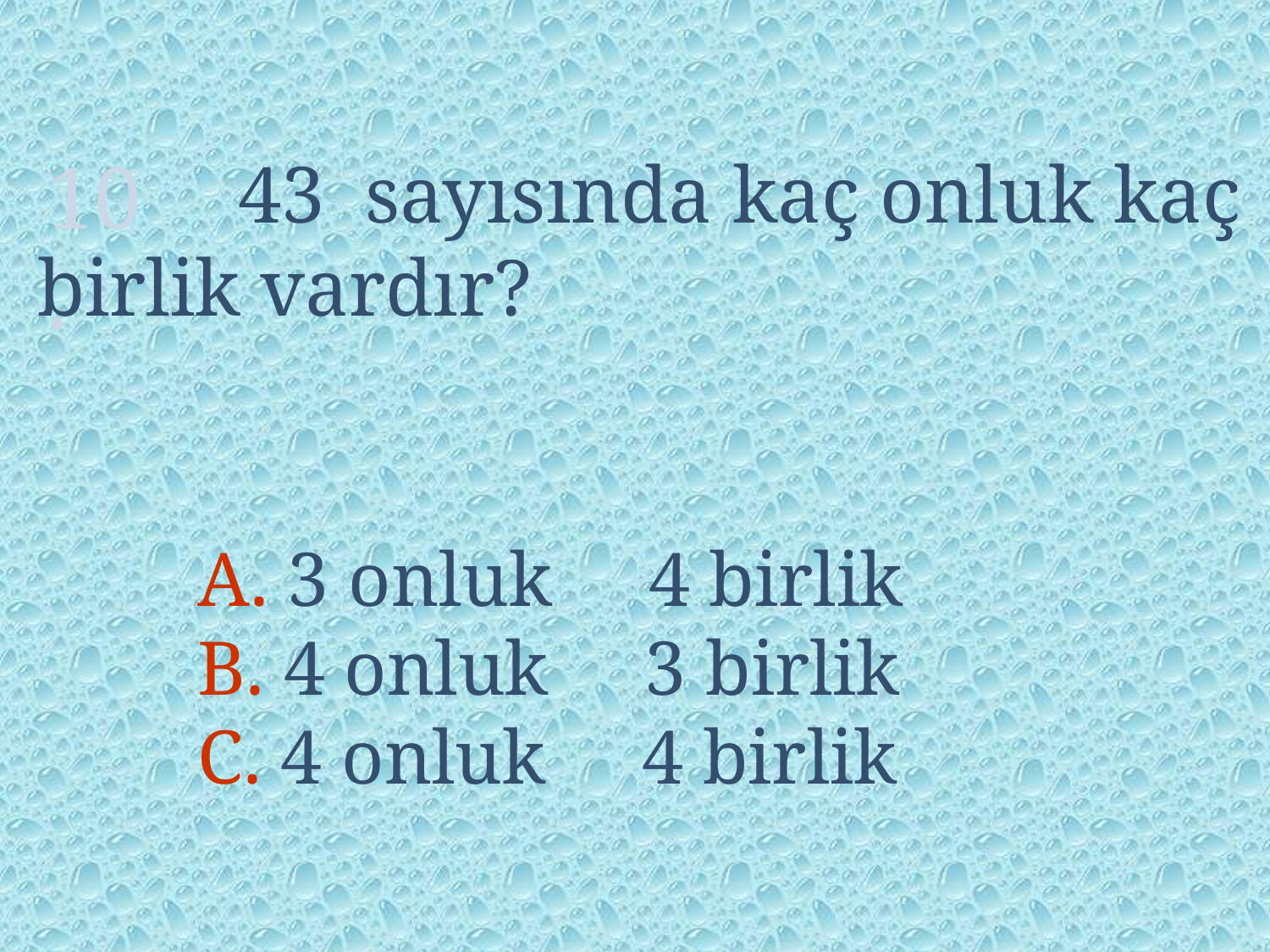

10.

          43  sayısında kaç onluk kaç birlik vardır?
A. 3 onluk     4 birlik
B. 4 onluk     3 birlik
C. 4 onluk     4 birlik